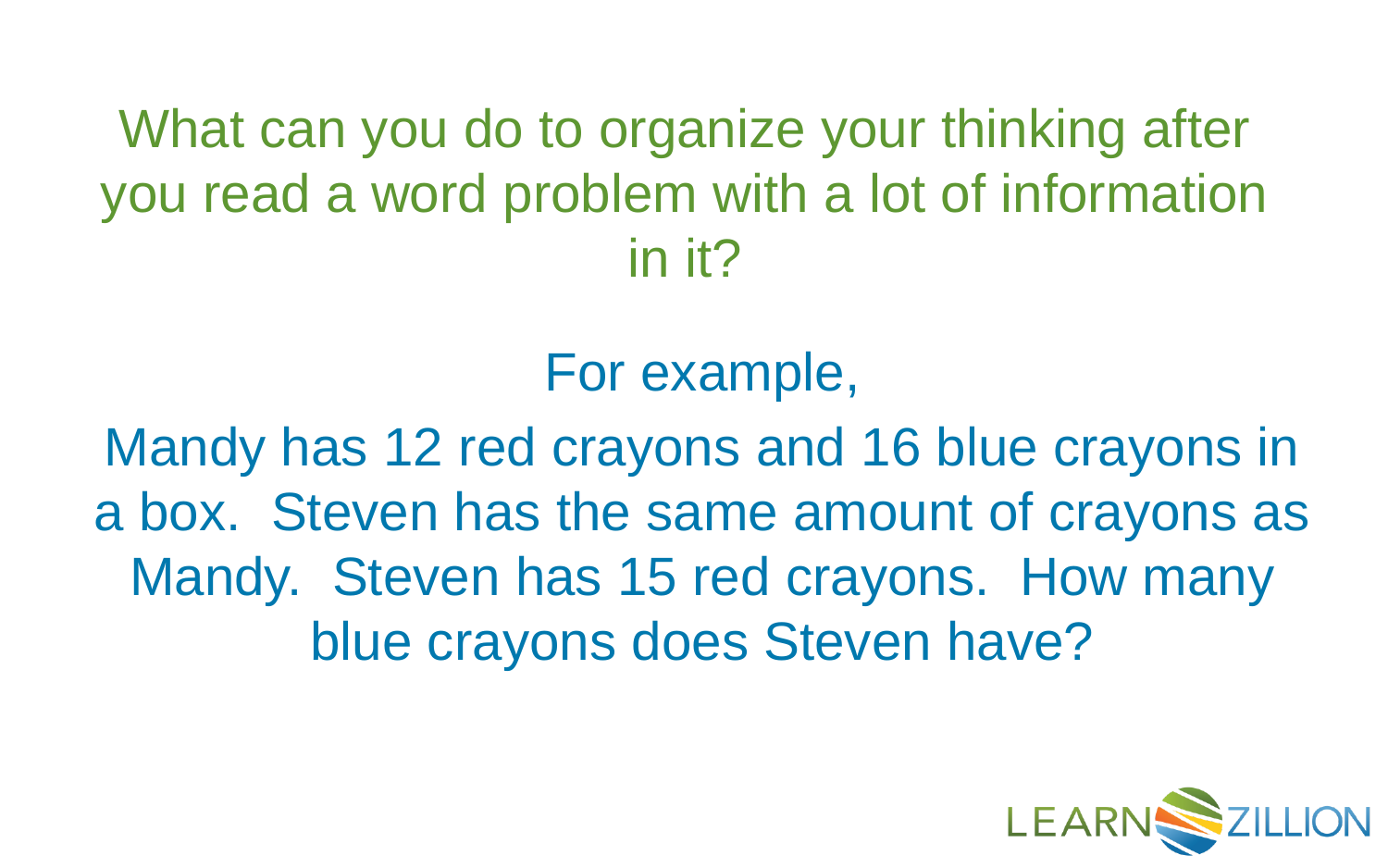

What can you do to organize your thinking after you read a word problem with a lot of information in it?
For example,
Mandy has 12 red crayons and 16 blue crayons in a box.  Steven has the same amount of crayons as Mandy.  Steven has 15 red crayons.  How many blue crayons does Steven have?